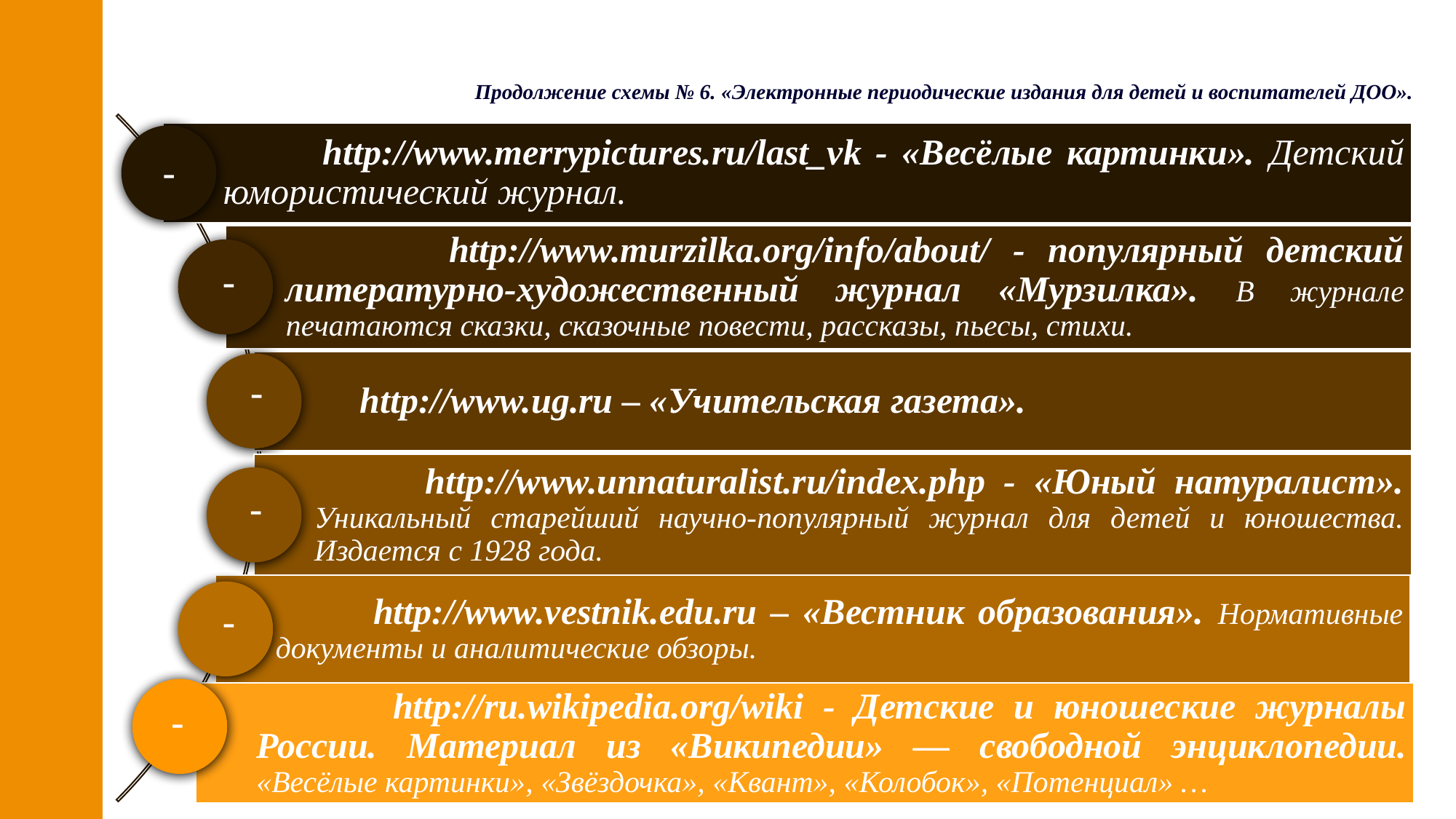

Продолжение схемы № 6. «Электронные периодические издания для детей и воспитателей ДОО».
       http://www.merrypictures.ru/last_vk - «Весёлые картинки». Детский юмористический журнал.
       http://www.murzilka.org/info/about/ - популярный детский литературно-художественный журнал «Мурзилка». В журнале печатаются сказки, сказочные повести, рассказы, пьесы, стихи.
     http://www.ug.ru – «Учительская газета».
      http://www.unnaturalist.ru/index.php - «Юный натуралист». Уникальный старейший научно-популярный журнал для детей и юношества. Издается с 1928 года.
       http://www.vestnik.edu.ru – «Вестник образования». Нормативные документы и аналитические обзоры.
       http://ru.wikipedia.org/wiki - Детские и юношеские журналы России. Материал из «Википедии» — свободной энциклопедии. «Весёлые картинки», «Звёздочка», «Квант», «Колобок», «Потенциал» …
-
-
-
-
-
-